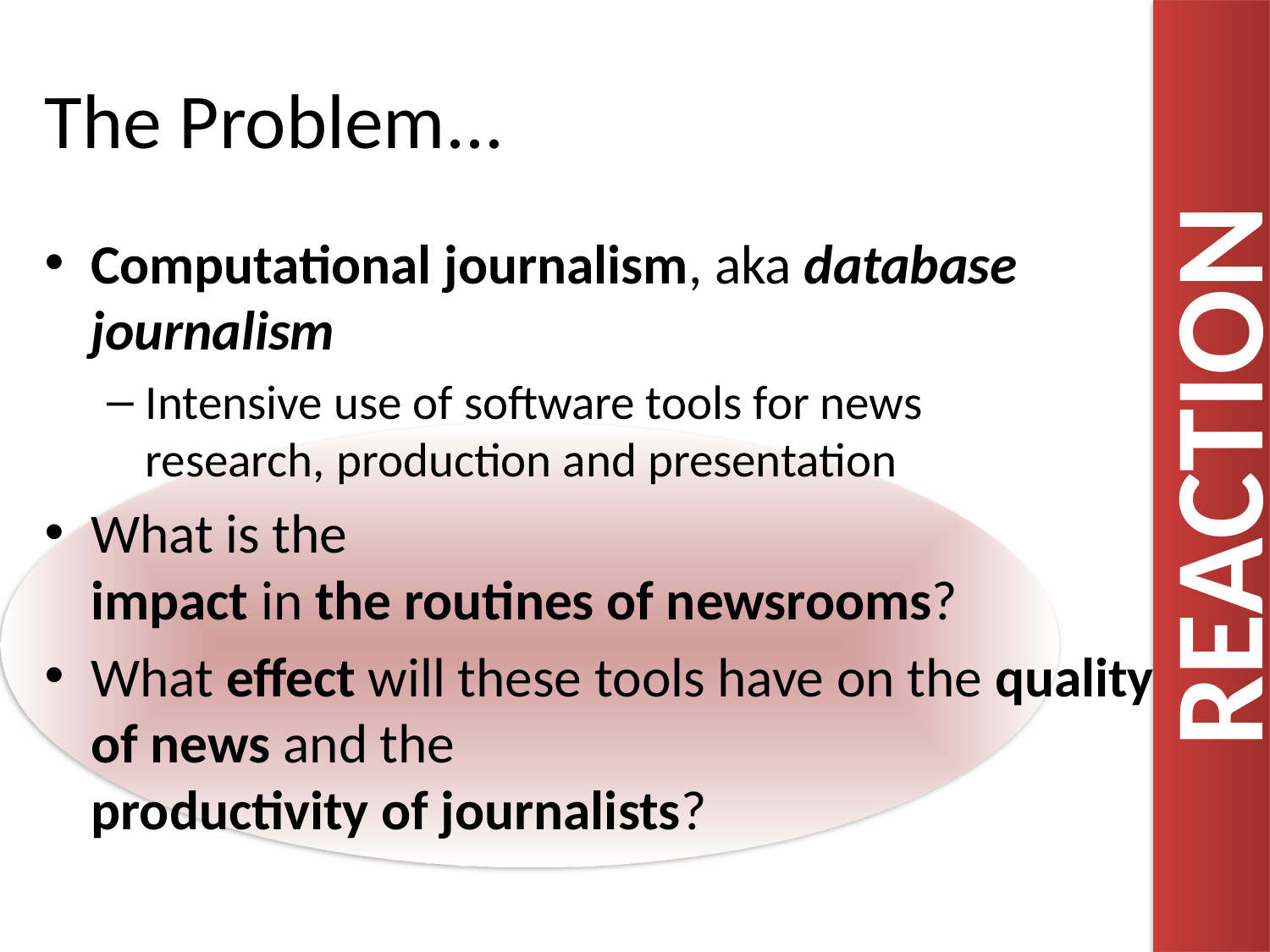

# The Problem...
Computational journalism, aka database journalism
Intensive use of software tools for news
research, production and presentation
What is the
impact in the routines of newsrooms?
What effect will these tools have on the quality of news and the
productivity of journalists?